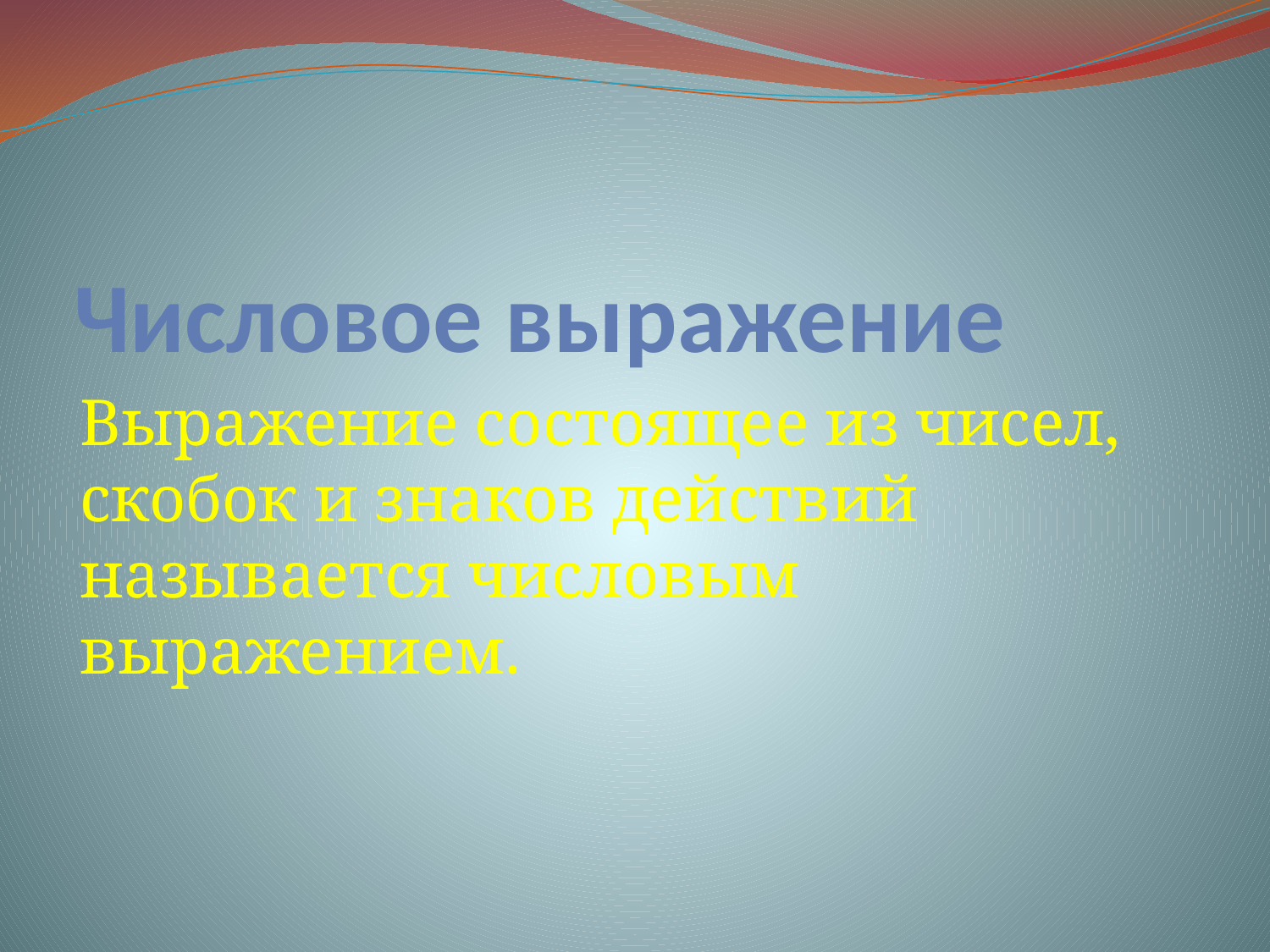

# Числовое выражение
Выражение состоящее из чисел, скобок и знаков действий называется числовым выражением.